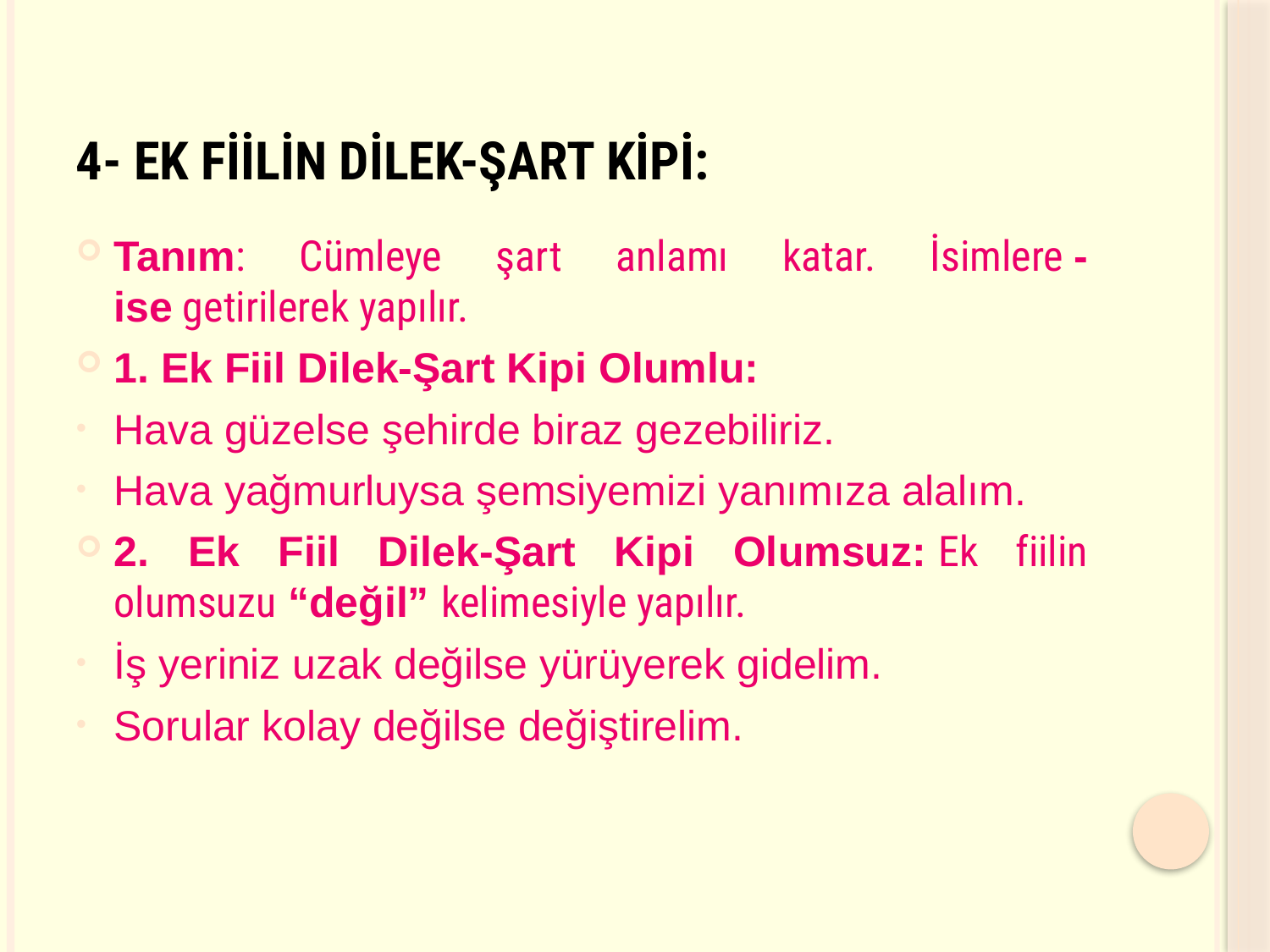

# 4- EK FİİLİN DİLEK-ŞART KİPİ:
Tanım: Cümleye şart anlamı katar. İsimlere -ise getirilerek yapılır.
1. Ek Fiil Dilek-Şart Kipi Olumlu:
Hava güzelse şehirde biraz gezebiliriz.
Hava yağmurluysa şemsiyemizi yanımıza alalım.
2. Ek Fiil Dilek-Şart Kipi Olumsuz: Ek fiilin olumsuzu “değil” kelimesiyle yapılır.
İş yeriniz uzak değilse yürüyerek gidelim.
Sorular kolay değilse değiştirelim.